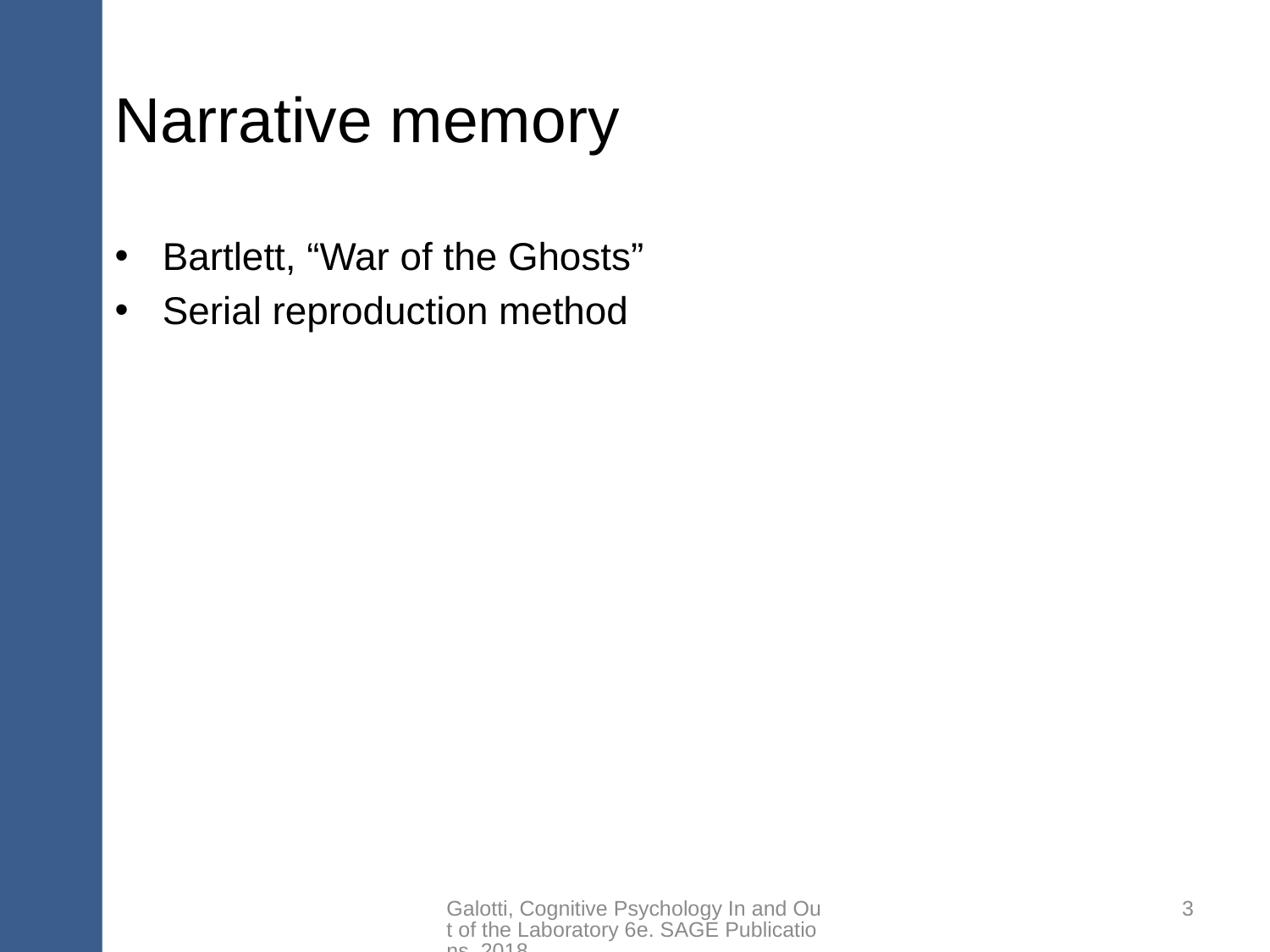

# Narrative memory
Bartlett, “War of the Ghosts”
Serial reproduction method
Galotti, Cognitive Psychology In and Out of the Laboratory 6e. SAGE Publications, 2018.
3